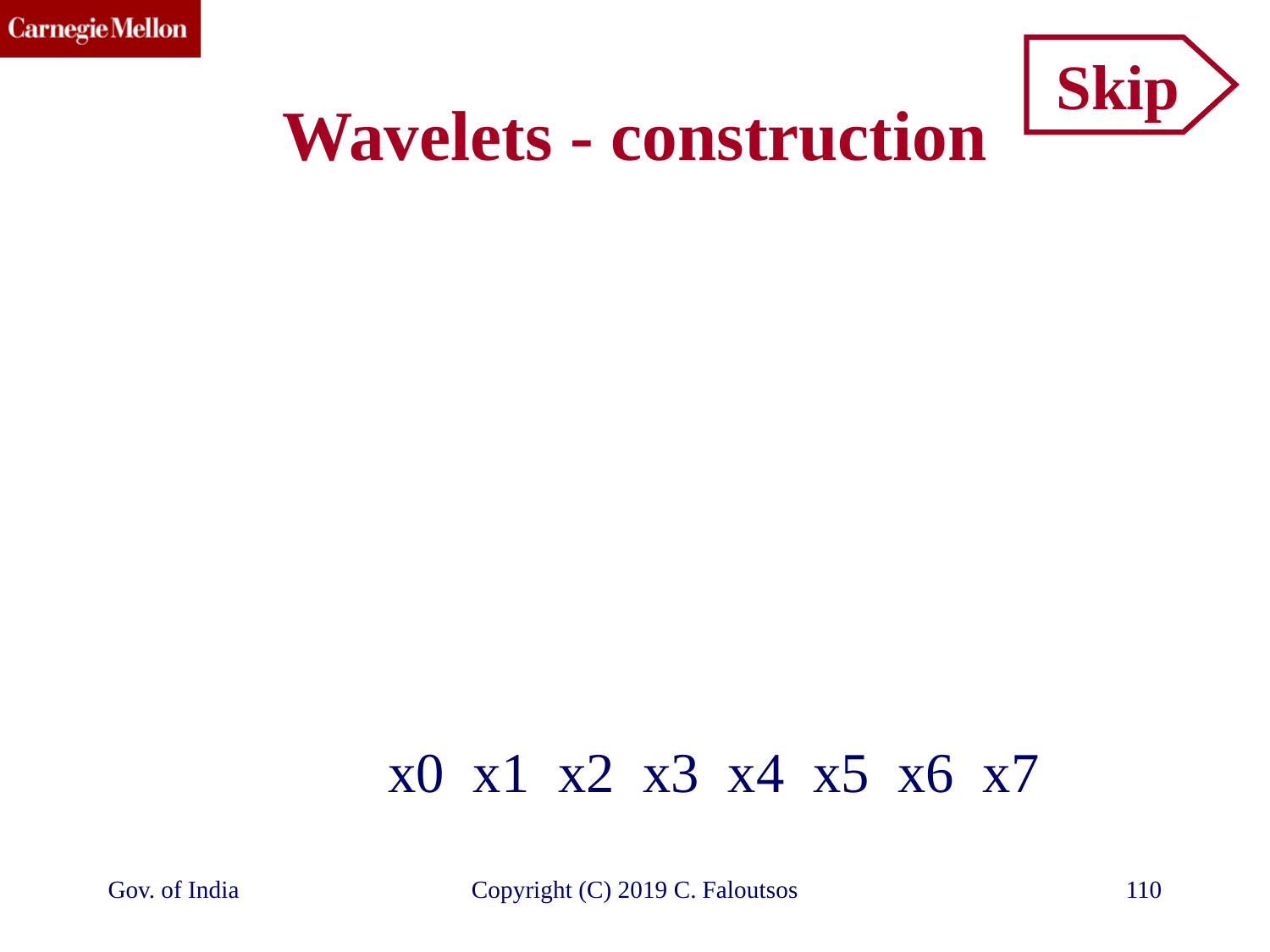

Skip
# Wavelets - construction

x0  x1  x2  x3  x4  x5  x6  x7
Gov. of India
Copyright (C) 2019 C. Faloutsos
110